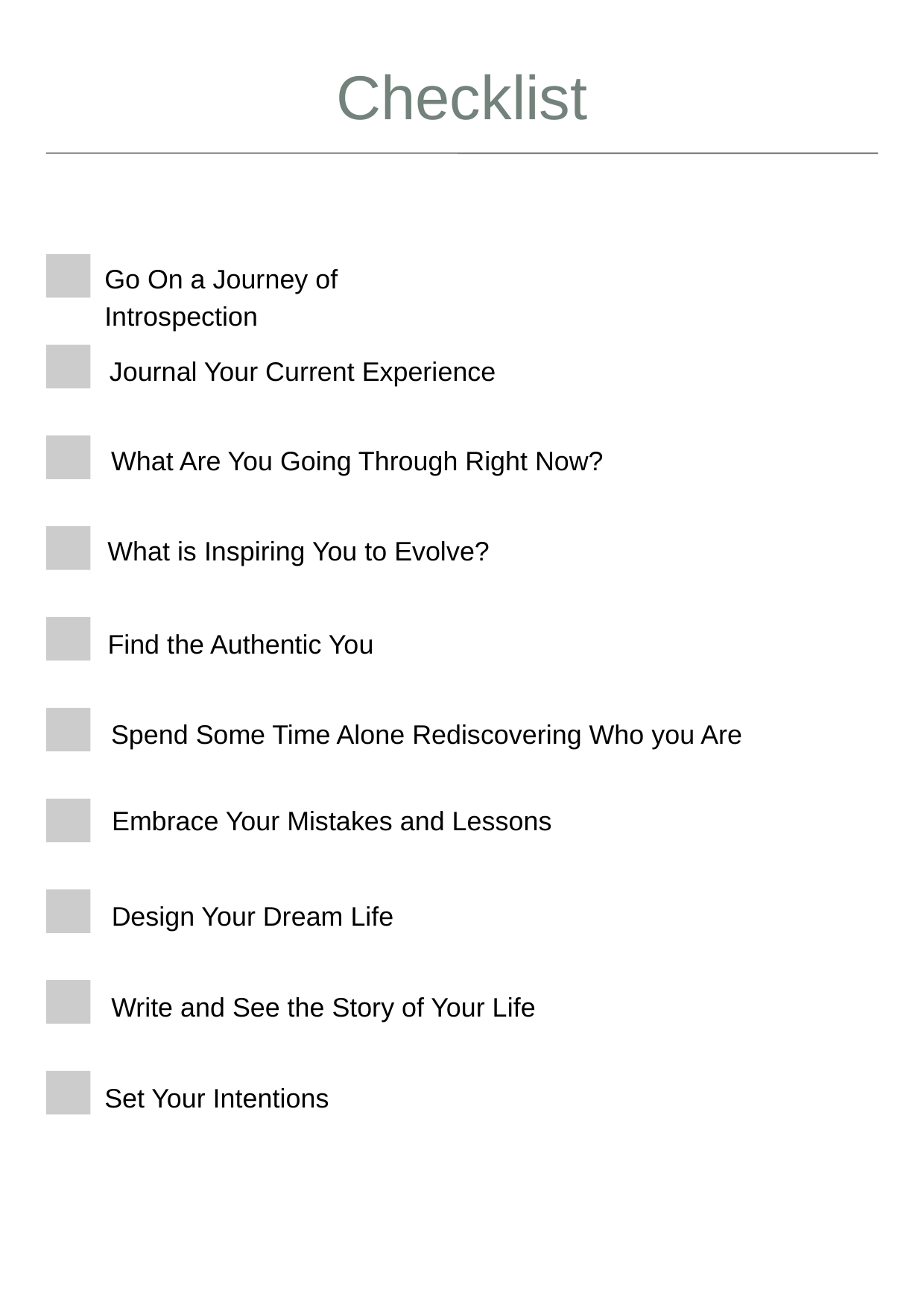

Checklist

Go On a Journey of Introspection

Journal Your Current Experience

What Are You Going Through Right Now?

What is Inspiring You to Evolve?

Find the Authentic You

Spend Some Time Alone Rediscovering Who you Are
Embrace Your Mistakes and Lessons

Design Your Dream Life

Write and See the Story of Your Life

Set Your Intentions